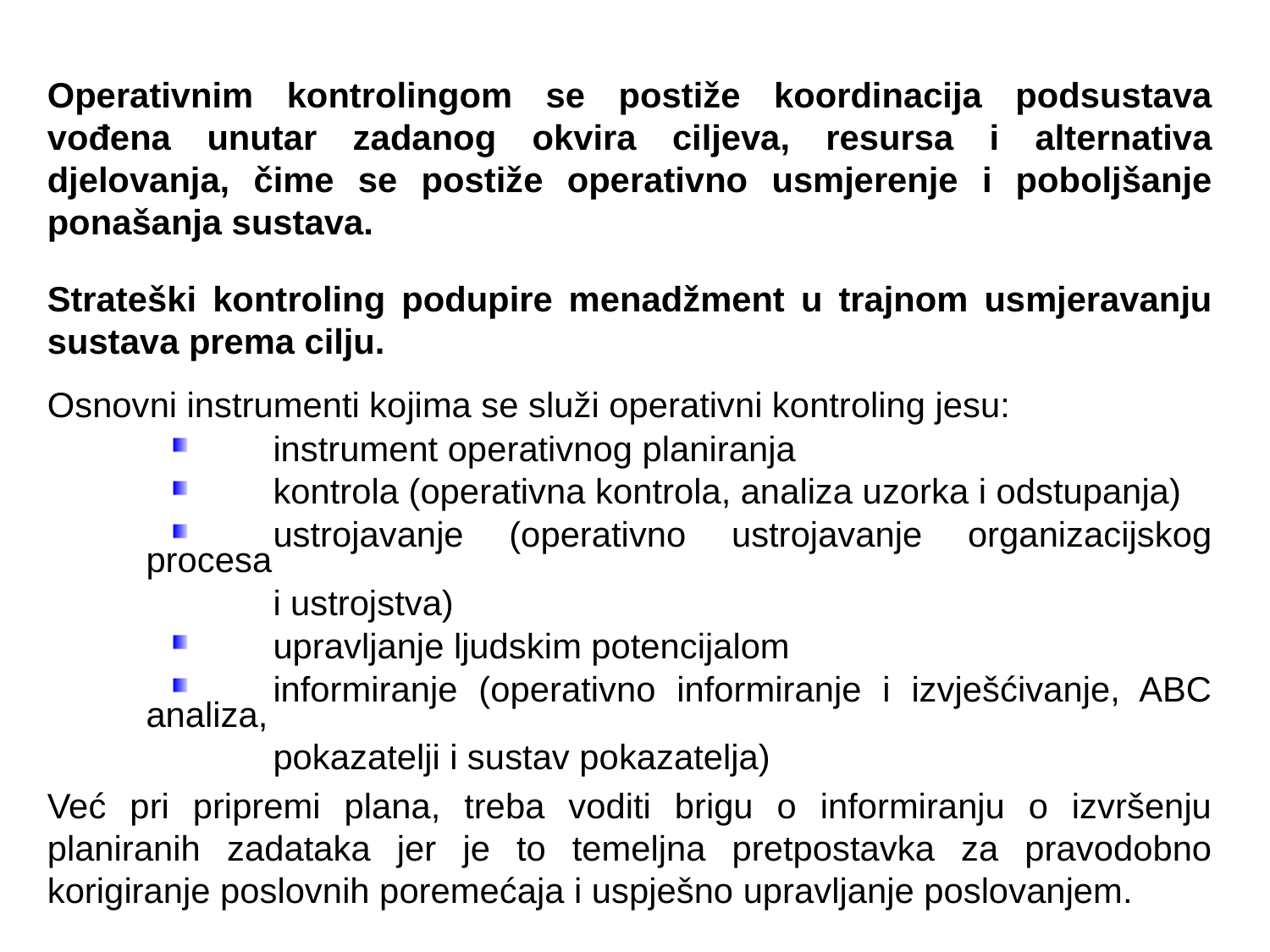

Operativnim kontrolingom se postiže koordinacija podsustava vođena unutar zadanog okvira ciljeva, resursa i alternativa djelovanja, čime se postiže operativno usmjerenje i poboljšanje ponašanja sustava.
Strateški kontroling podupire menadžment u trajnom usmjeravanju sustava prema cilju.
Osnovni instrumenti kojima se služi operativni kontroling jesu:
	instrument operativnog planiranja
	kontrola (operativna kontrola, analiza uzorka i odstupanja)
	ustrojavanje (operativno ustrojavanje organizacijskog procesa
	i ustrojstva)
	upravljanje ljudskim potencijalom
	informiranje (operativno informiranje i izvješćivanje, ABC analiza,
	pokazatelji i sustav pokazatelja)
Već pri pripremi plana, treba voditi brigu o informiranju o izvršenju planiranih zadataka jer je to temeljna pretpostavka za pravodobno korigiranje poslovnih poremećaja i uspješno upravljanje poslovanjem.